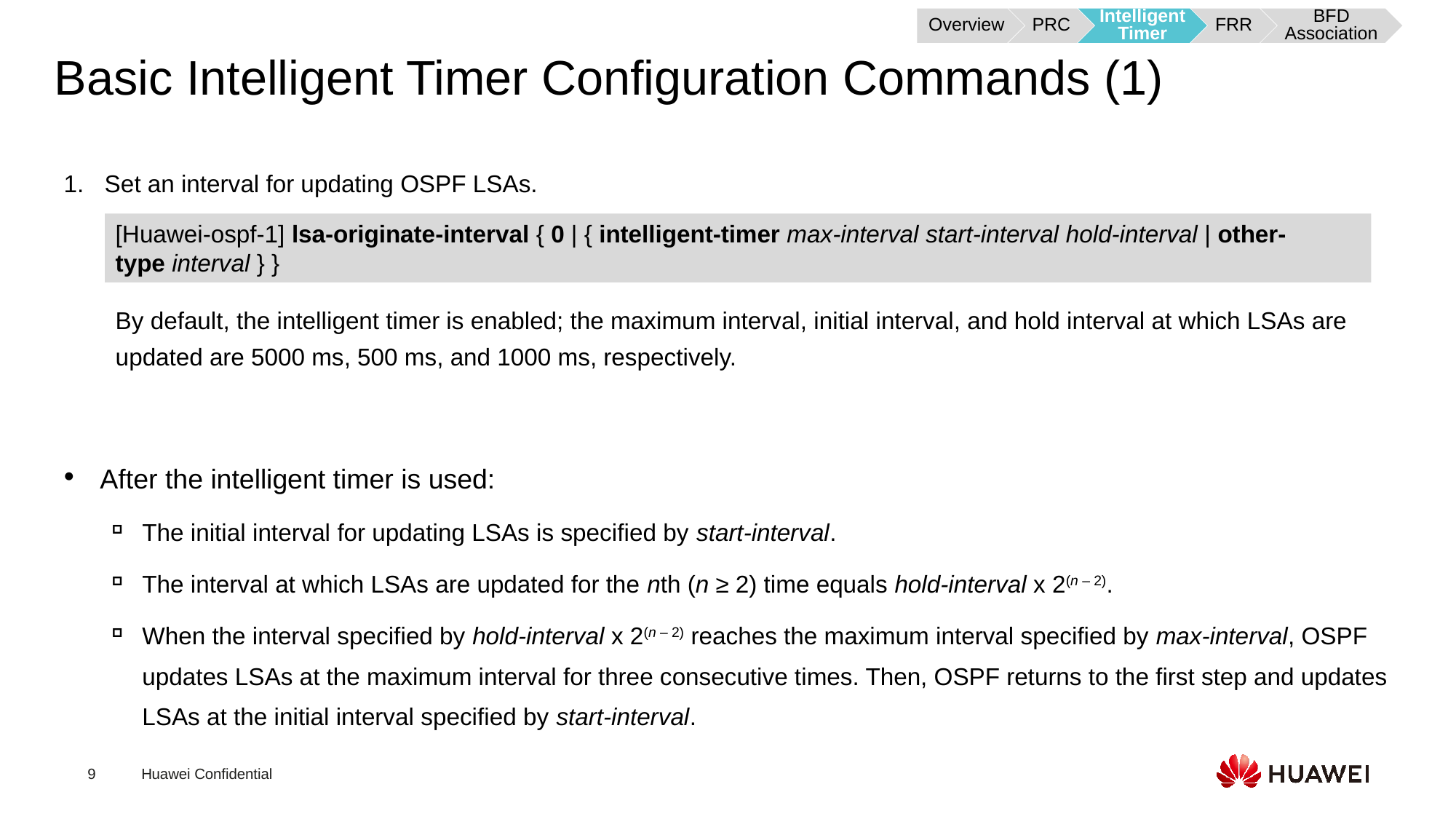

Overview
PRC
Intelligent Timer
FRR
BFD Association
# Basic Intelligent Timer Configuration Commands (1)
Set an interval for updating OSPF LSAs.
[Huawei-ospf-1] lsa-originate-interval { 0 | { intelligent-timer max-interval start-interval hold-interval | other-type interval } }
By default, the intelligent timer is enabled; the maximum interval, initial interval, and hold interval at which LSAs are updated are 5000 ms, 500 ms, and 1000 ms, respectively.
After the intelligent timer is used:
The initial interval for updating LSAs is specified by start-interval.
The interval at which LSAs are updated for the nth (n ≥ 2) time equals hold-interval x 2(n – 2).
When the interval specified by hold-interval x 2(n – 2) reaches the maximum interval specified by max-interval, OSPF updates LSAs at the maximum interval for three consecutive times. Then, OSPF returns to the first step and updates LSAs at the initial interval specified by start-interval.